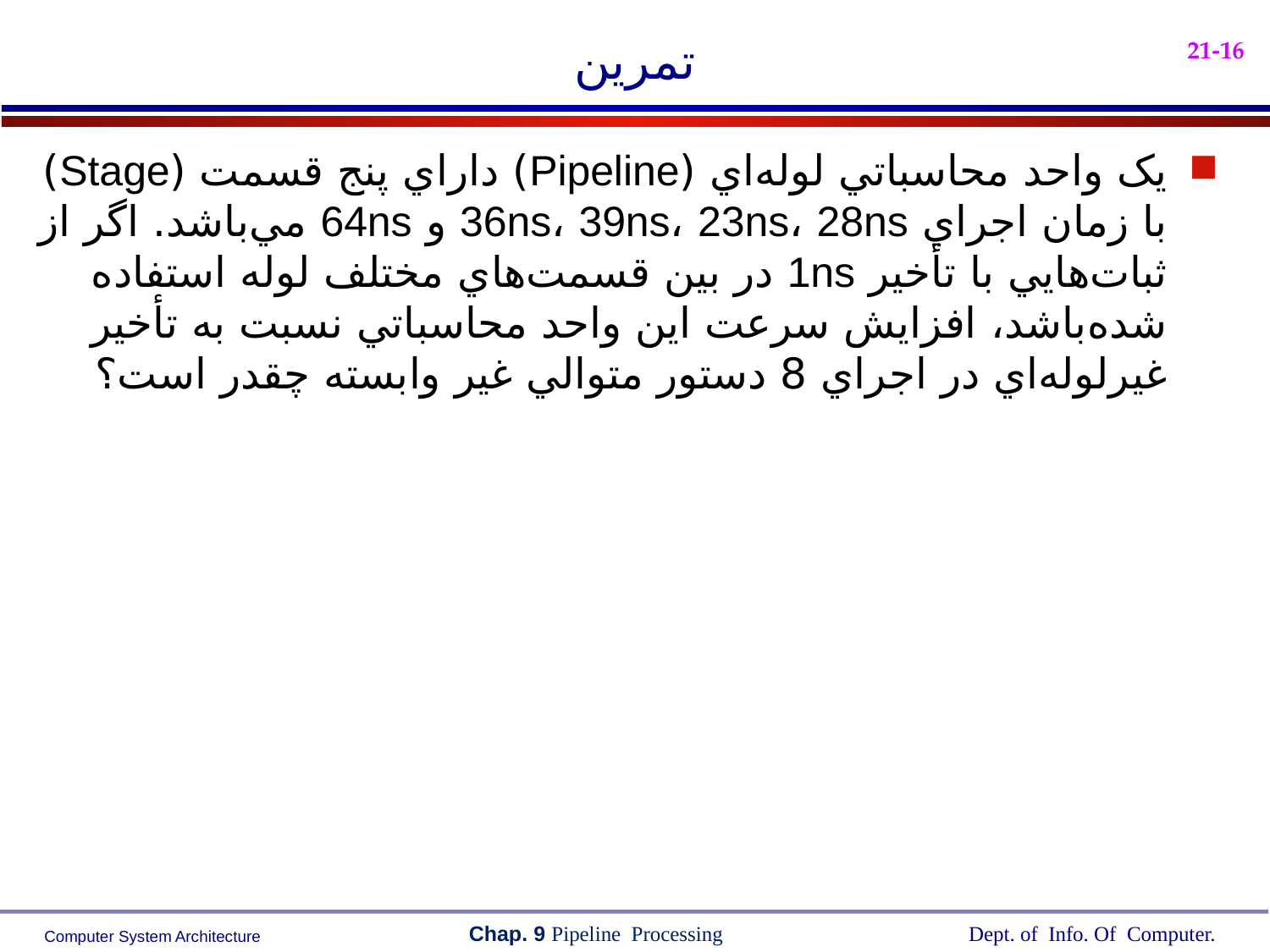

# تمرين
يک واحد محاسباتي لوله‌اي (Pipeline) داراي پنج قسمت (Stage) با زمان اجراي 36ns، 39ns، 23ns، 28ns و 64ns مي‌باشد. اگر از ثبات‌هايي با تأخير 1ns در بين قسمت‌هاي مختلف لوله استفاده شده‌باشد، افزايش سرعت اين واحد محاسباتي نسبت به تأخير غيرلوله‌اي در اجراي 8 دستور متوالي غير وابسته چقدر است؟